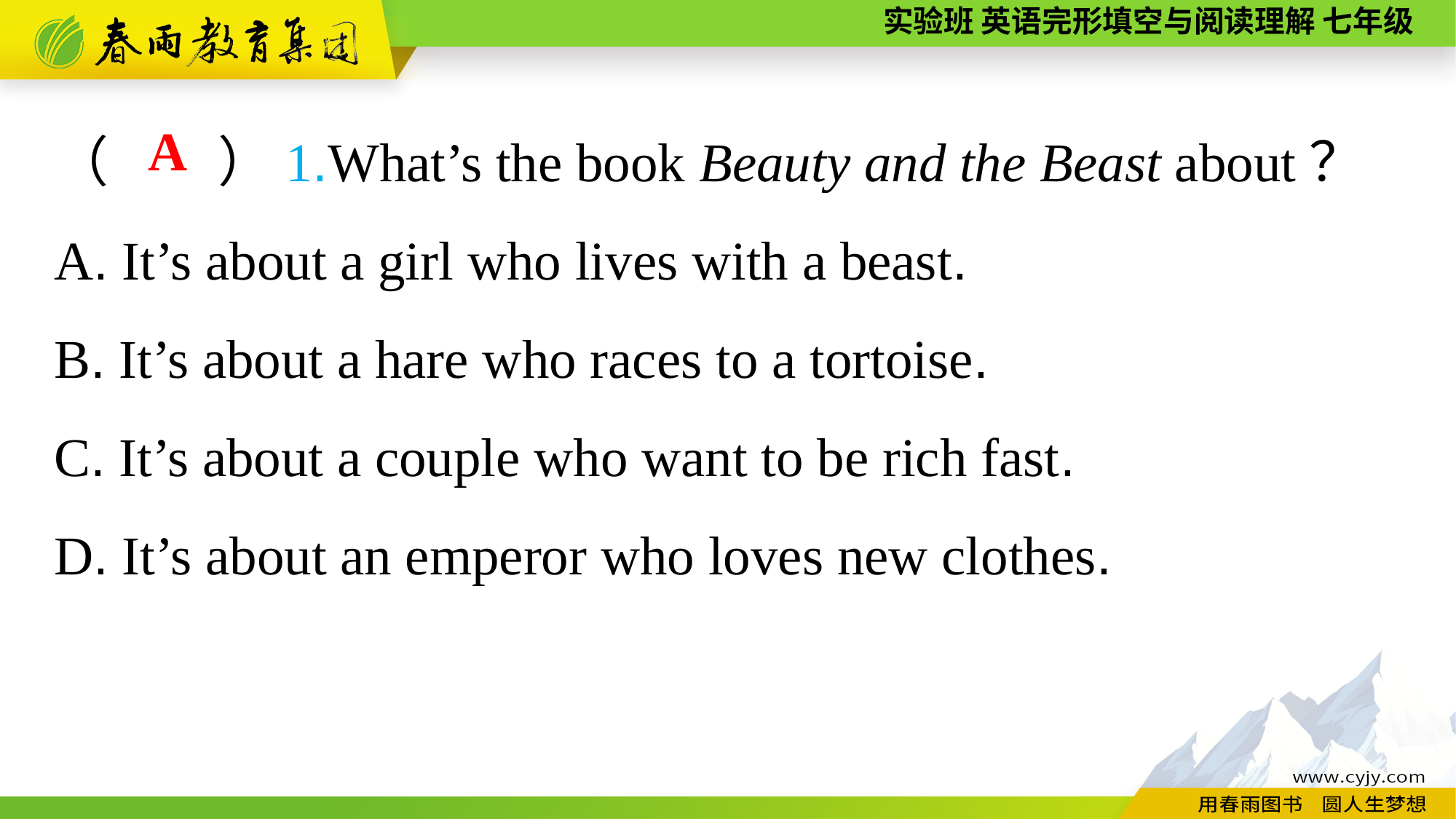

（　　）1.What’s the book Beauty and the Beast about？
A. It’s about a girl who lives with a beast.
B. It’s about a hare who races to a tortoise.
C. It’s about a couple who want to be rich fast.
D. It’s about an emperor who loves new clothes.
A